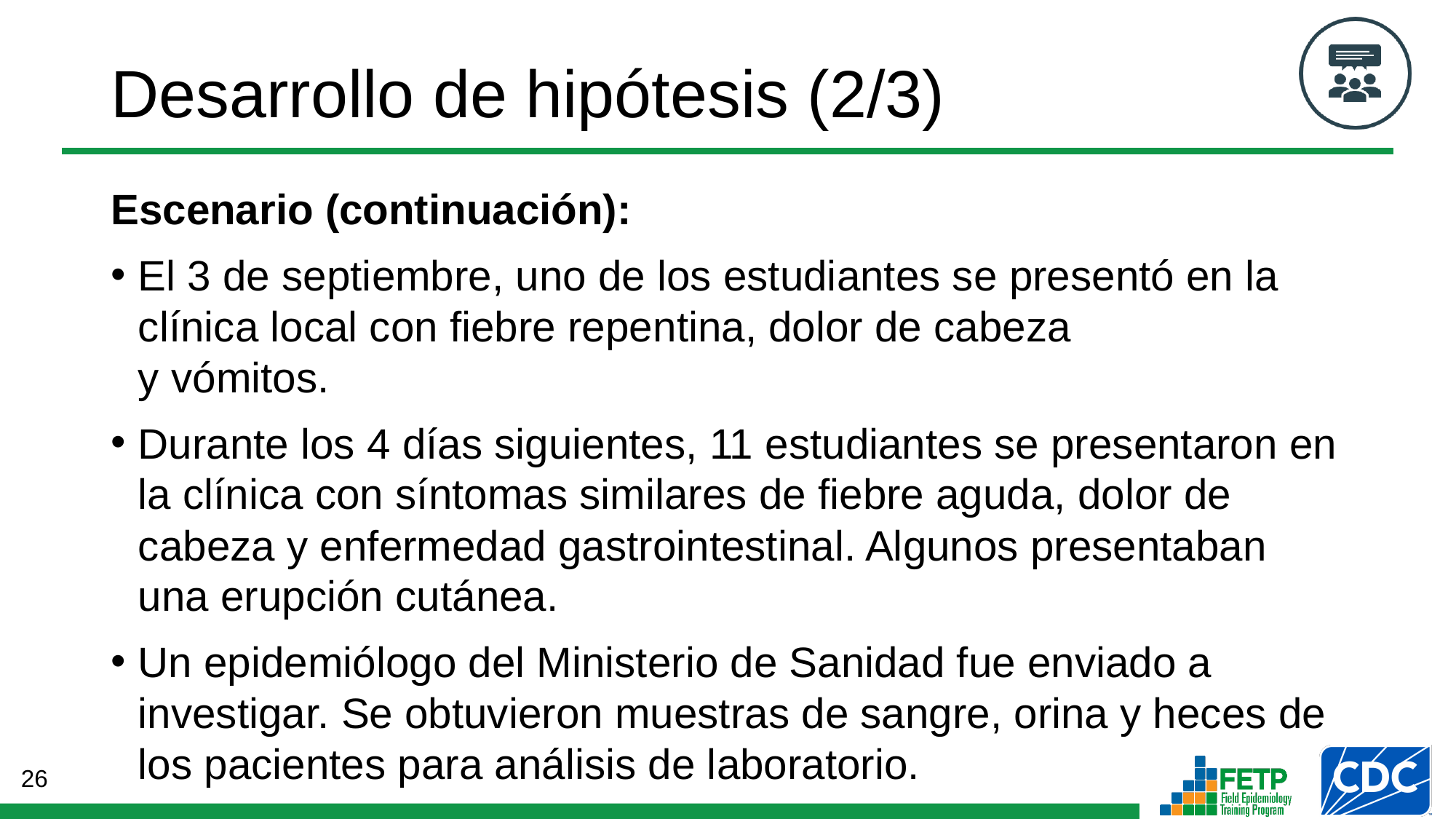

# Desarrollo de hipótesis (2/3)
Escenario (continuación):
El 3 de septiembre, uno de los estudiantes se presentó en la clínica local con fiebre repentina, dolor de cabeza
y vómitos.
Durante los 4 días siguientes, 11 estudiantes se presentaron en la clínica con síntomas similares de fiebre aguda, dolor de cabeza y enfermedad gastrointestinal. Algunos presentaban una erupción cutánea.
Un epidemiólogo del Ministerio de Sanidad fue enviado a investigar. Se obtuvieron muestras de sangre, orina y heces de los pacientes para análisis de laboratorio.